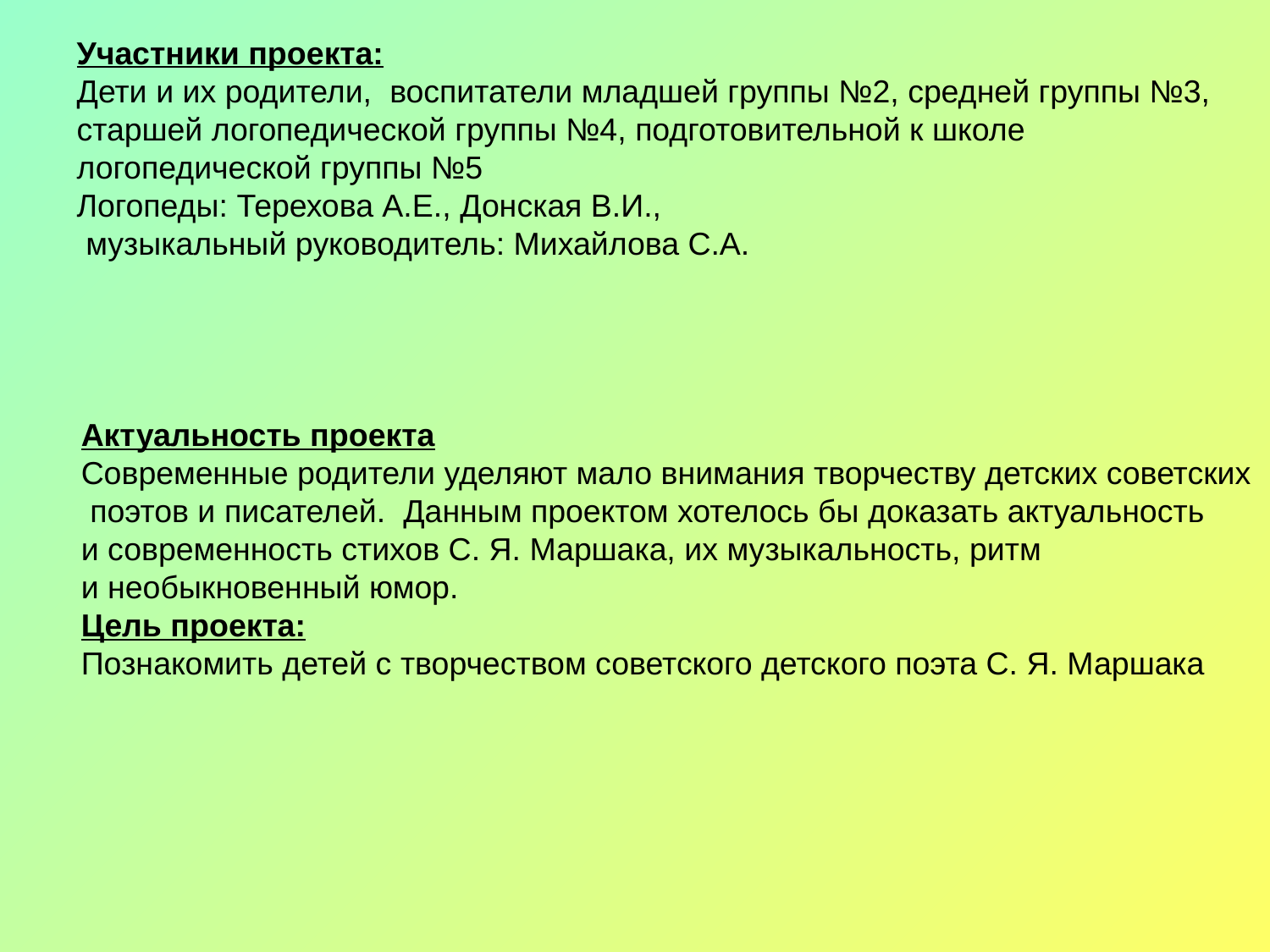

Участники проекта:
Дети и их родители,  воспитатели младшей группы №2, средней группы №3,
старшей логопедической группы №4, подготовительной к школе
логопедической группы №5
Логопеды: Терехова А.Е., Донская В.И.,
 музыкальный руководитель: Михайлова С.А.

Актуальность проекта
Современные родители уделяют мало внимания творчеству детских советских
 поэтов и писателей.  Данным проектом хотелось бы доказать актуальность
и современность стихов С. Я. Маршака, их музыкальность, ритм
и необыкновенный юмор.
Цель проекта:
Познакомить детей с творчеством советского детского поэта С. Я. Маршака